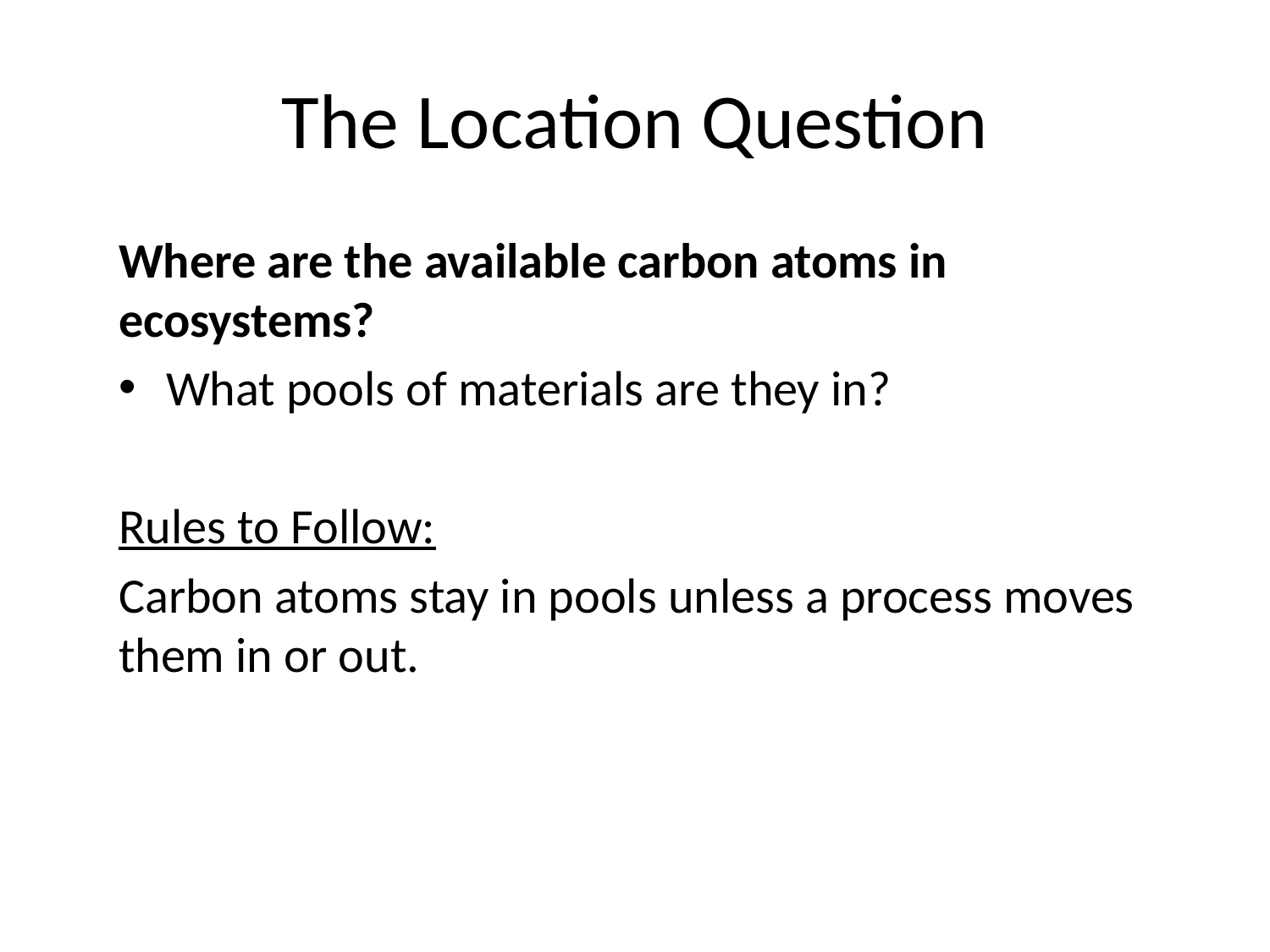

# The Location Question
Where are the available carbon atoms in ecosystems?
What pools of materials are they in?

Rules to Follow:
Carbon atoms stay in pools unless a process moves them in or out.